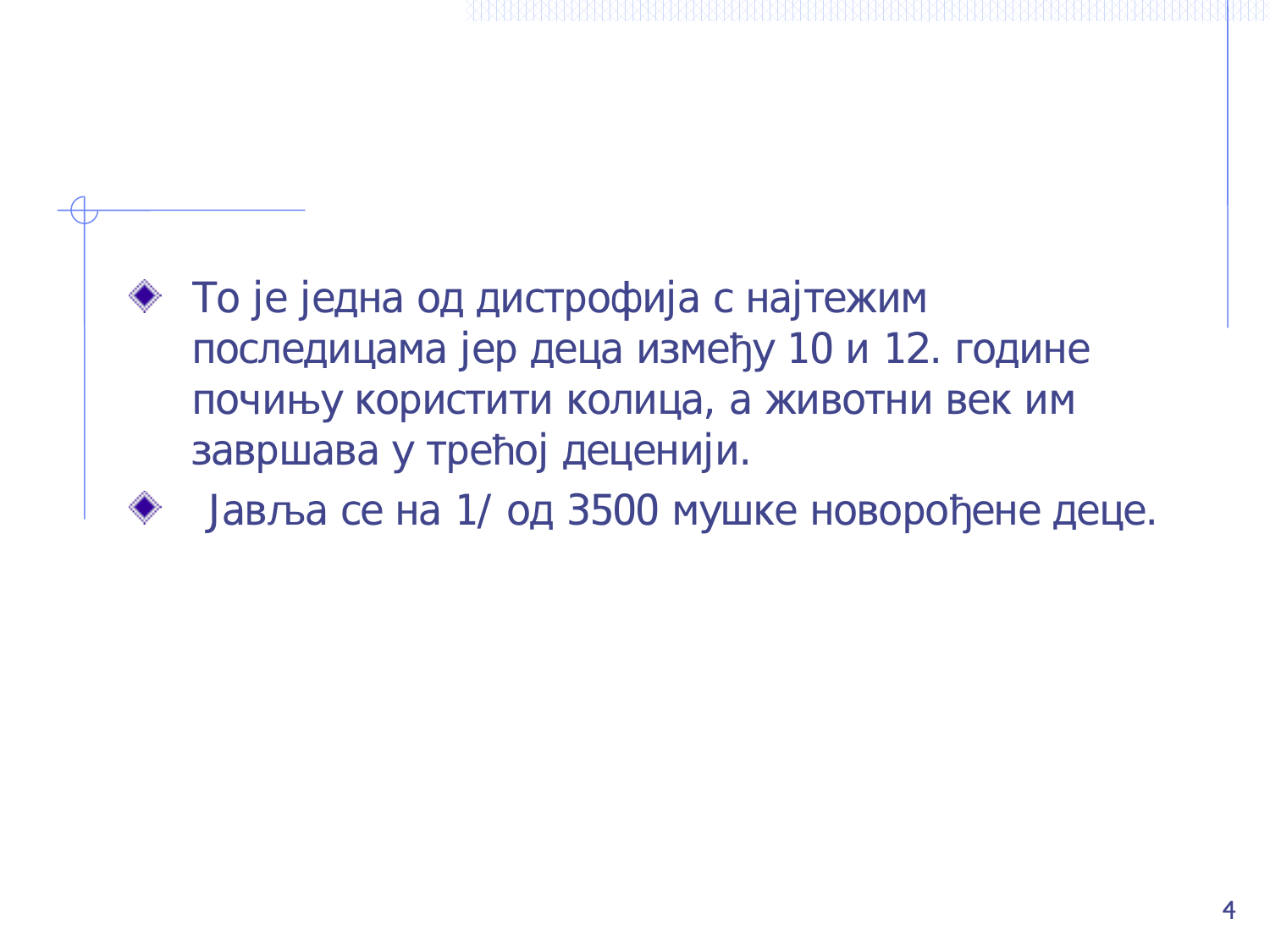

#
То је једна од дистрофија с најтежим последицама јер деца између 10 и 12. године почињу користити колица, а животни век им завршава у трећој деценији.
 Јавља се на 1/ од 3500 мушке новорођене деце.

4